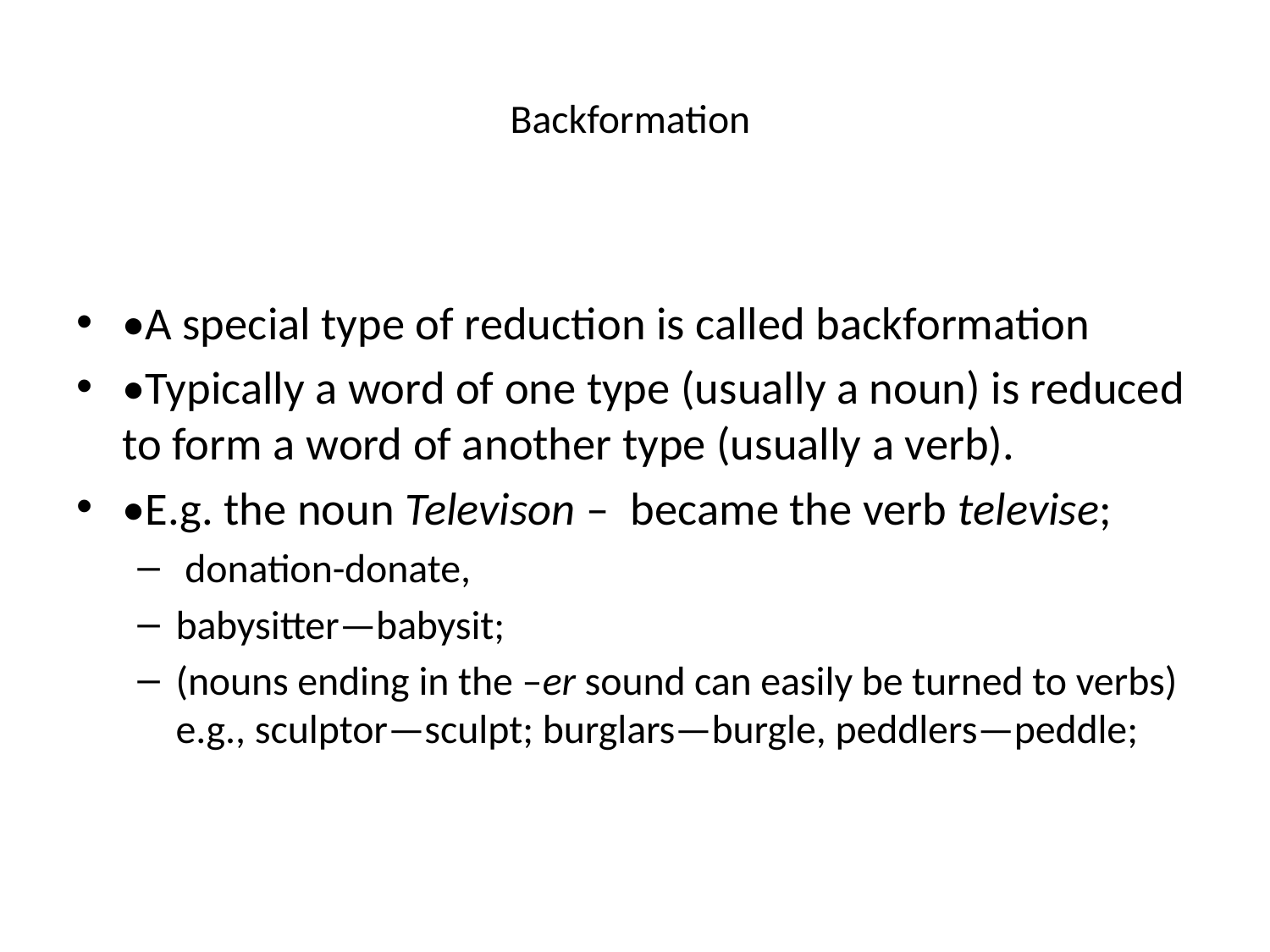

# Backformation

•A special type of reduction is called backformation
•Typically a word of one type (usually a noun) is reduced to form a word of another type (usually a verb).
•E.g. the noun Televison –  became the verb televise;
 donation-donate,
babysitter—babysit;
(nouns ending in the –er sound can easily be turned to verbs) e.g., sculptor—sculpt; burglars—burgle, peddlers—peddle;